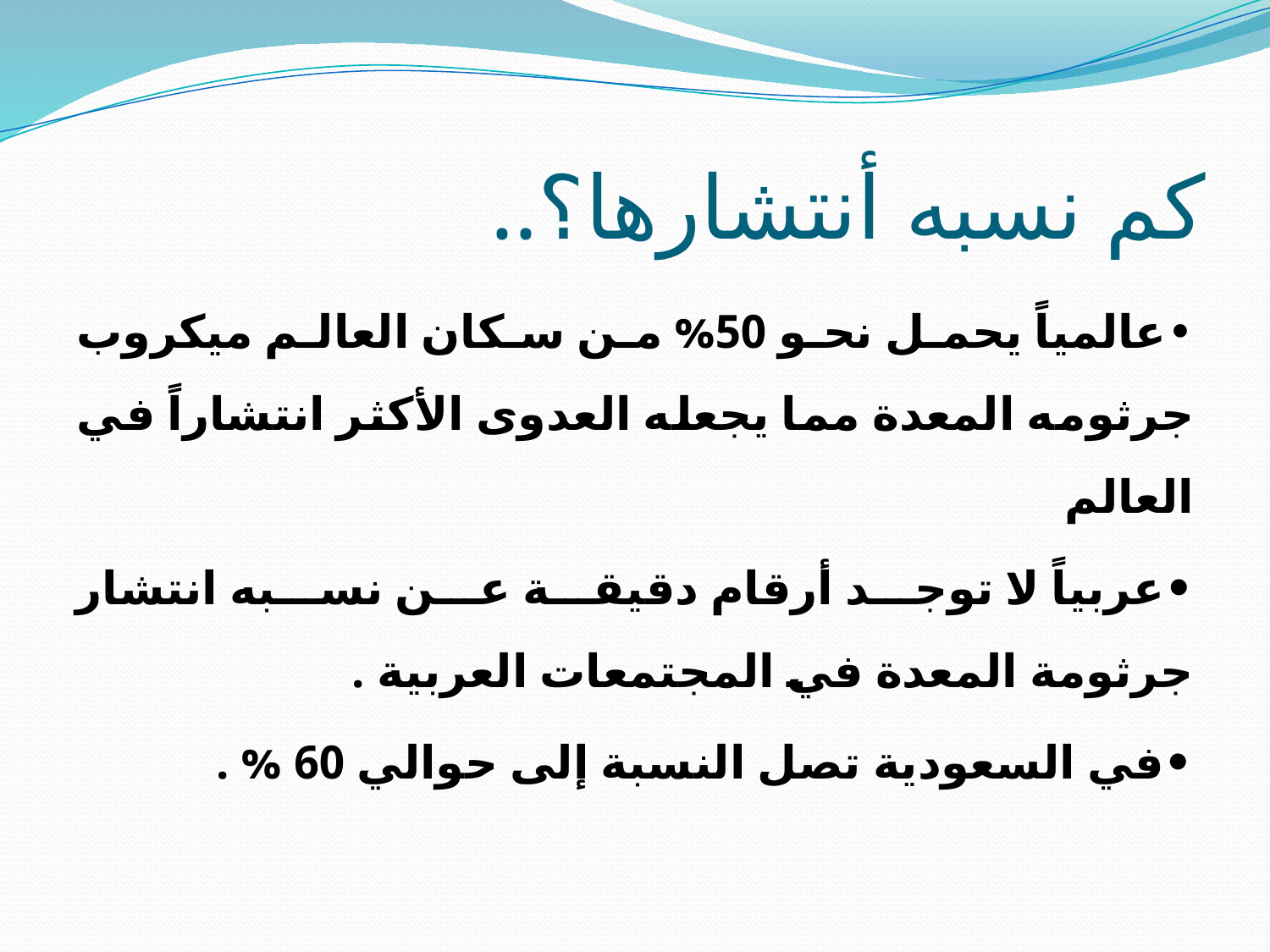

# كم نسبه أنتشارها؟..
•عالمياً يحمل نحو 50% من سكان العالم ميكروب جرثومه المعدة مما يجعله العدوى الأكثر انتشاراً في العالم
•عربياً لا توجد أرقام دقيقة عن نسبه انتشار جرثومة المعدة في المجتمعات العربية .
•في السعودية تصل النسبة إلى حوالي 60 % .